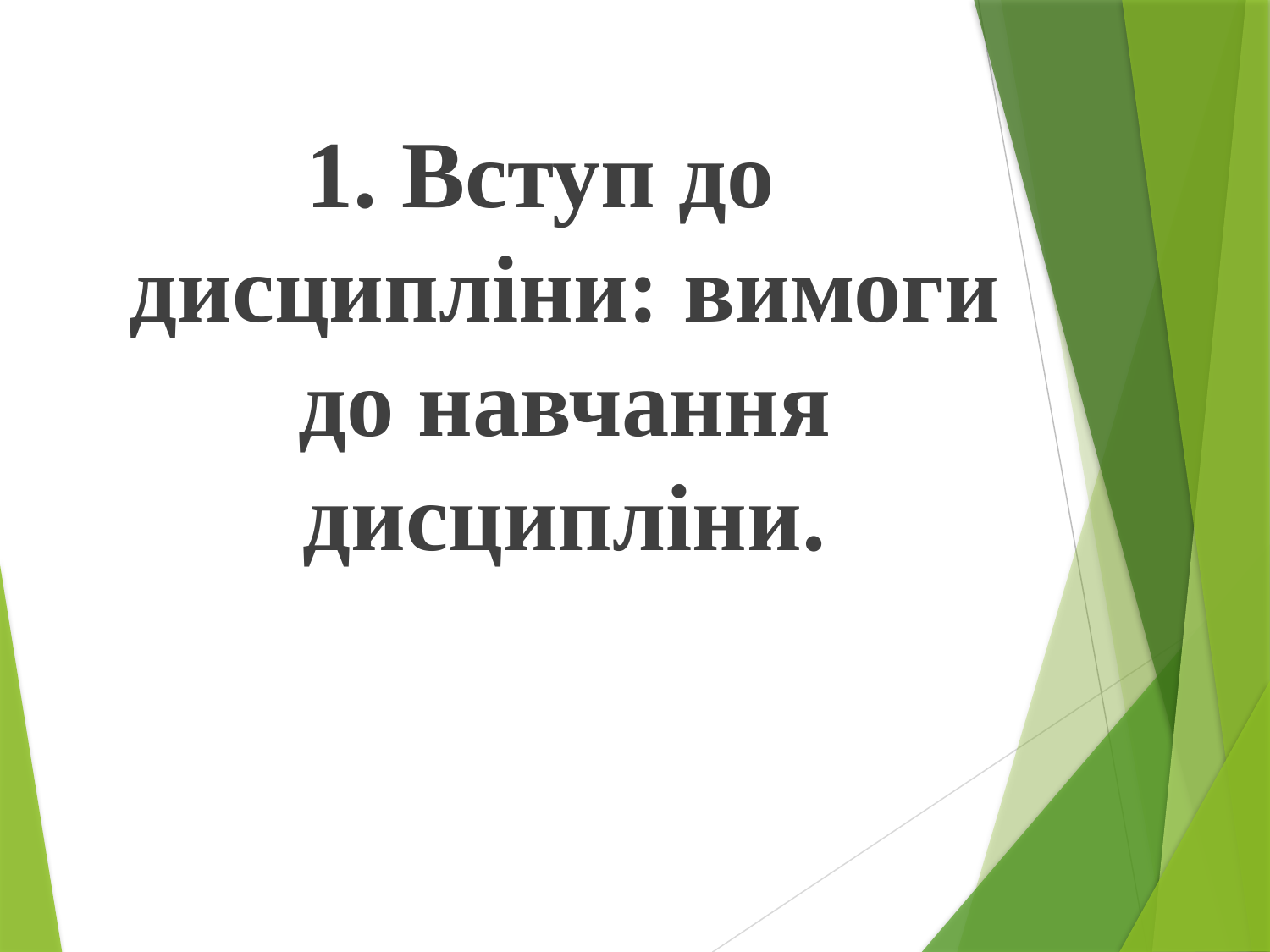

# 1. Вступ до дисципліни: вимоги до навчання дисципліни.